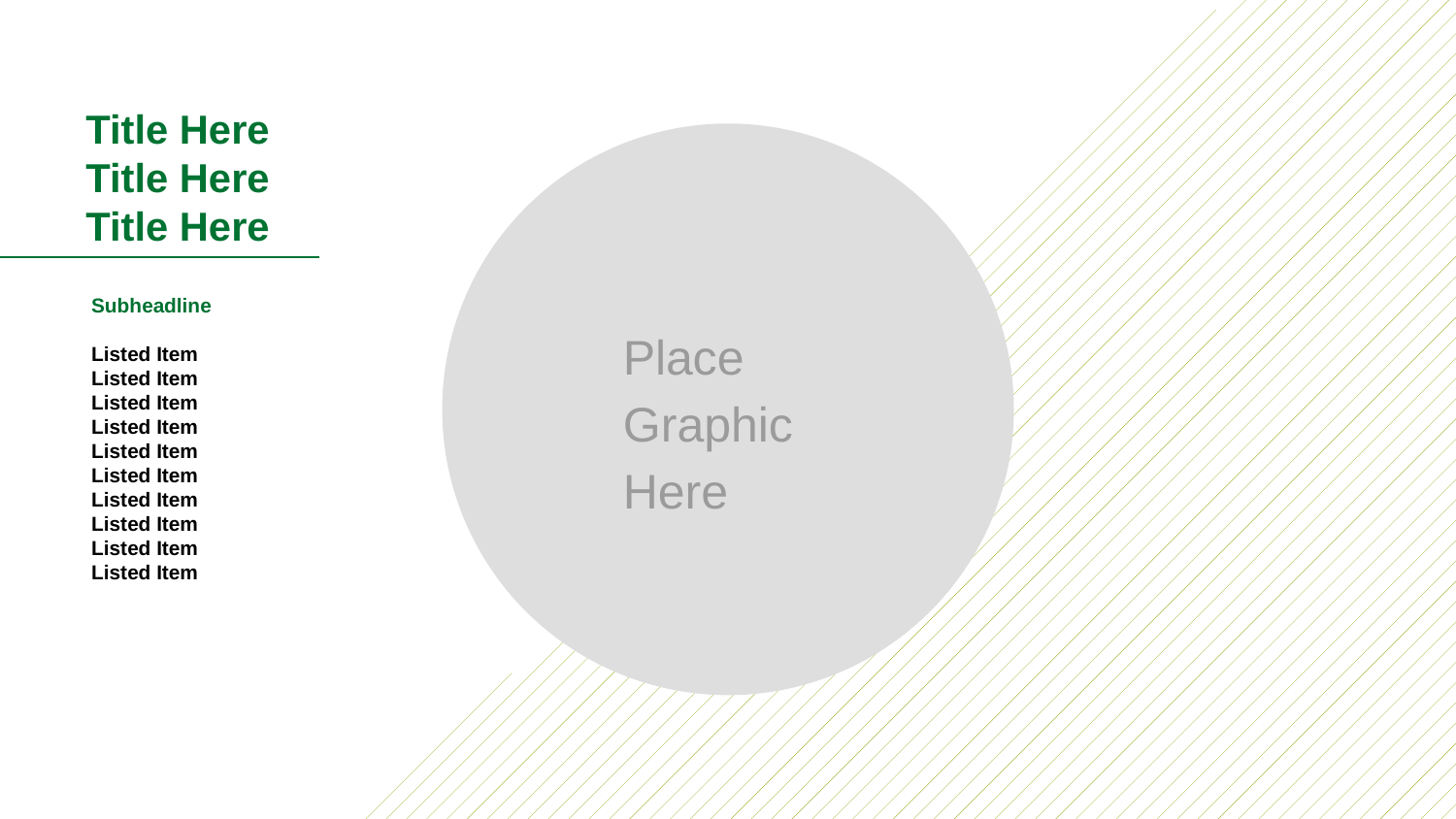

Title Here
Title Here
Title Here

Subheadline
Listed Item
Listed Item
Listed Item
Listed Item
Listed Item
Listed Item
Listed Item
Listed Item
Listed Item
Listed Item

Place
Graphic
Here